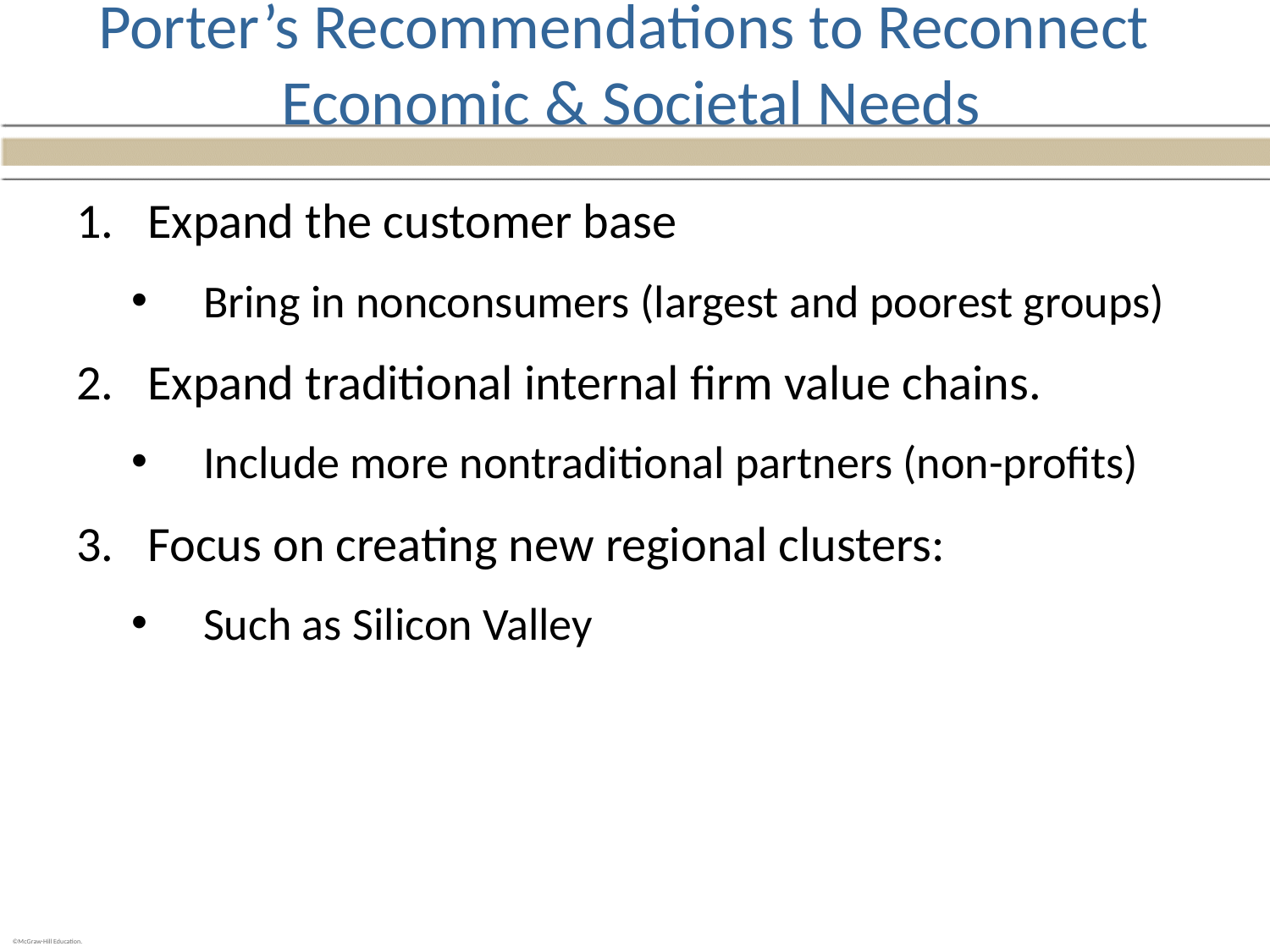

# Porter’s Recommendations to Reconnect Economic & Societal Needs
Expand the customer base
Bring in nonconsumers (largest and poorest groups)
Expand traditional internal firm value chains.
Include more nontraditional partners (non-profits)
Focus on creating new regional clusters:
Such as Silicon Valley